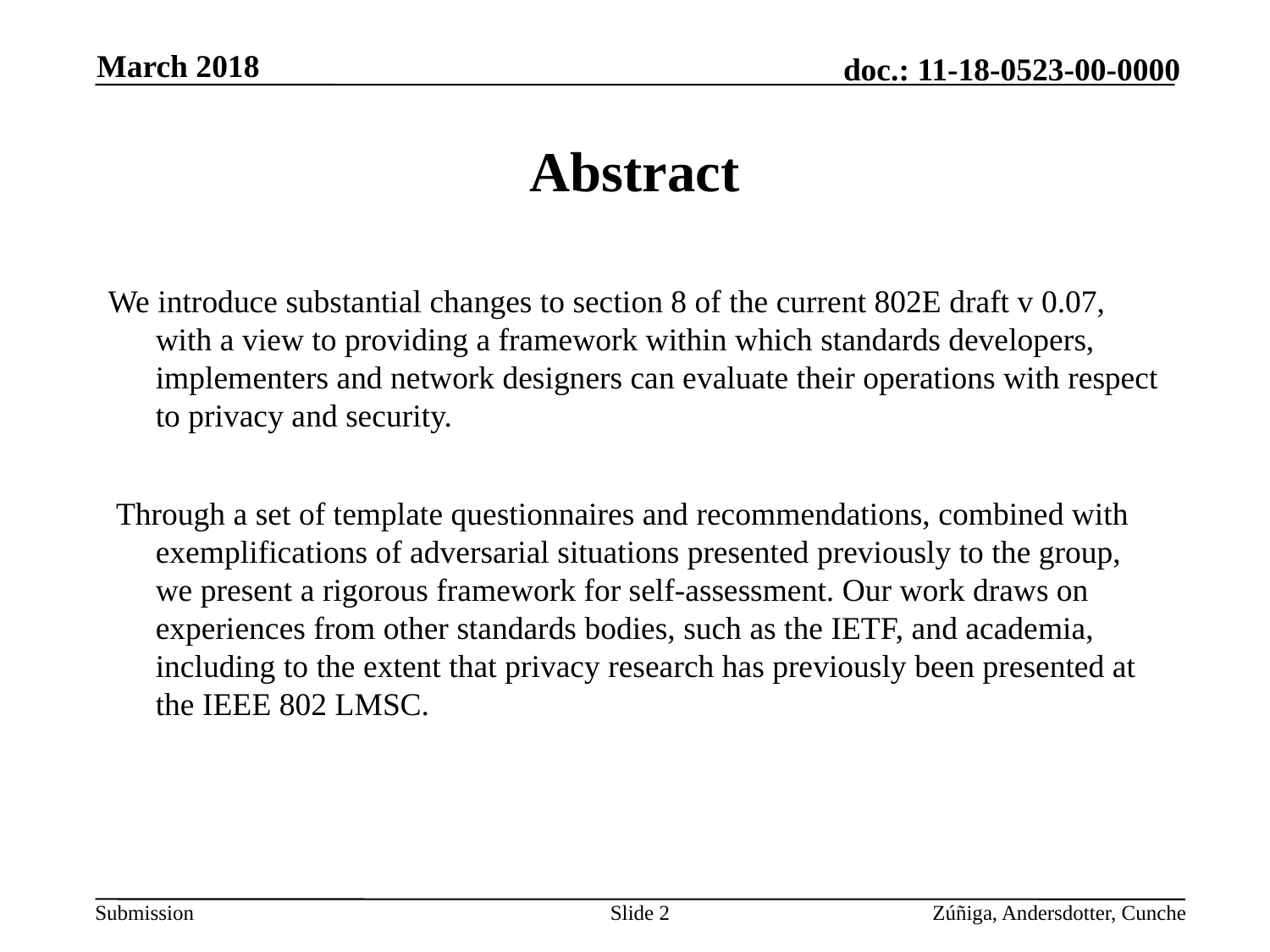

March 2018
Abstract
We introduce substantial changes to section 8 of the current 802E draft v 0.07, with a view to providing a framework within which standards developers, implementers and network designers can evaluate their operations with respect to privacy and security.

 Through a set of template questionnaires and recommendations, combined with exemplifications of adversarial situations presented previously to the group, we present a rigorous framework for self-assessment. Our work draws on experiences from other standards bodies, such as the IETF, and academia, including to the extent that privacy research has previously been presented at the IEEE 802 LMSC.
Slide 2
Zúñiga, Andersdotter, Cunche